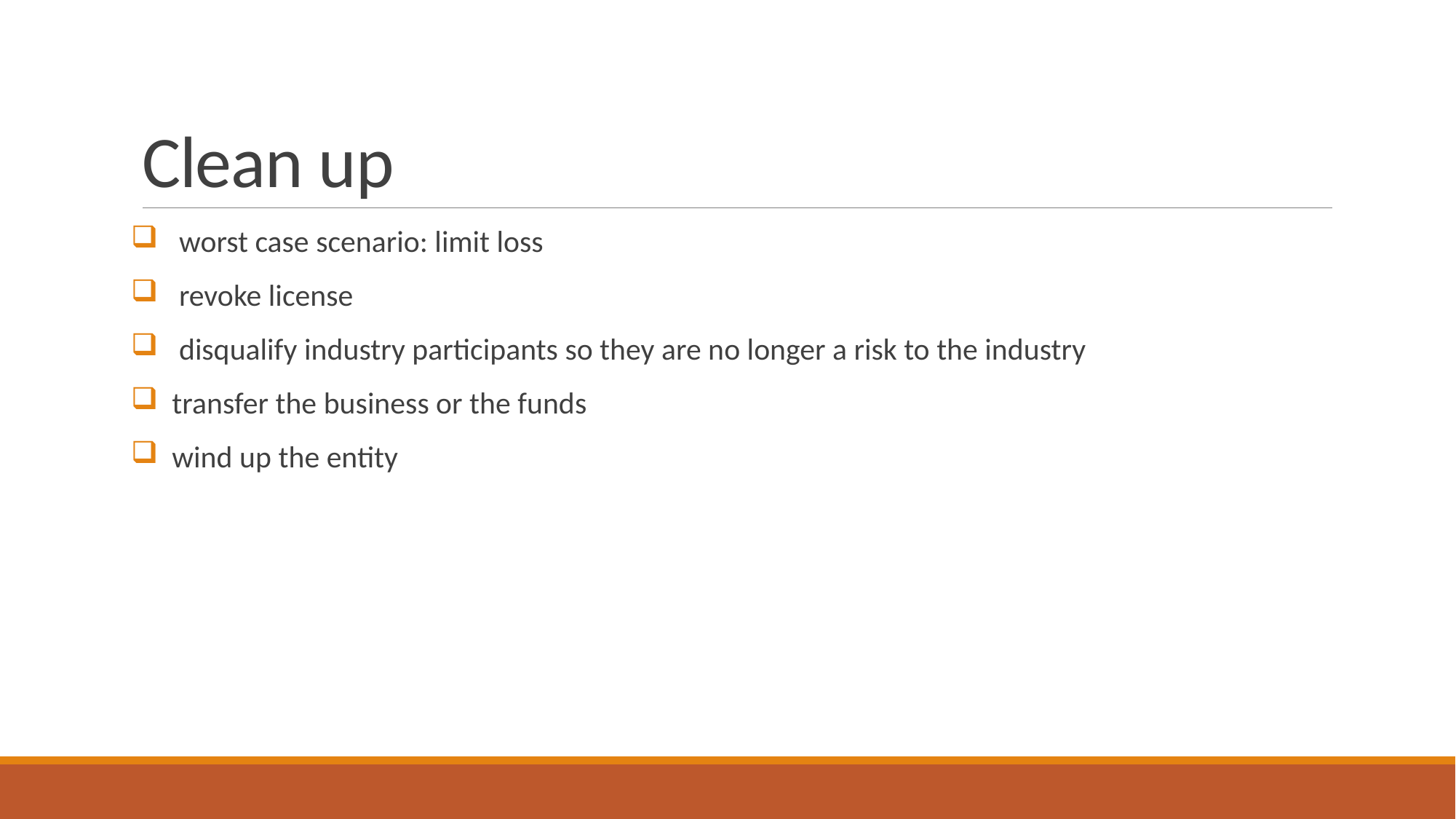

# Clean up
   worst case scenario: limit loss
   revoke license
   disqualify industry participants so they are no longer a risk to the industry
  transfer the business or the funds
  wind up the entity